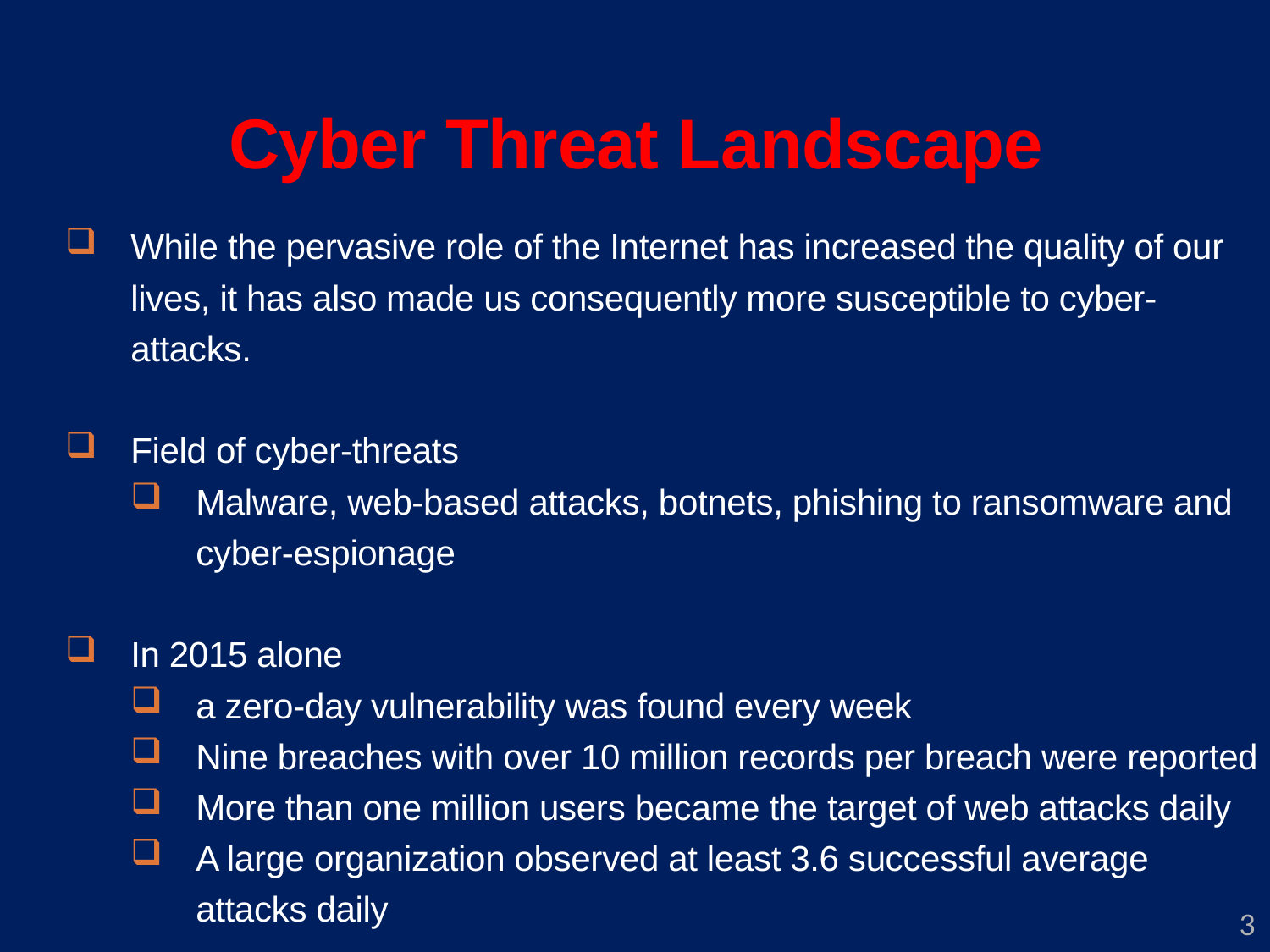

Cyber Threat Landscape
While the pervasive role of the Internet has increased the quality of our lives, it has also made us consequently more susceptible to cyber-attacks.

Field of cyber-threats
Malware, web-based attacks, botnets, phishing to ransomware and cyber-espionage

In 2015 alone
a zero-day vulnerability was found every week
Nine breaches with over 10 million records per breach were reported
More than one million users became the target of web attacks daily
A large organization observed at least 3.6 successful average attacks daily
3